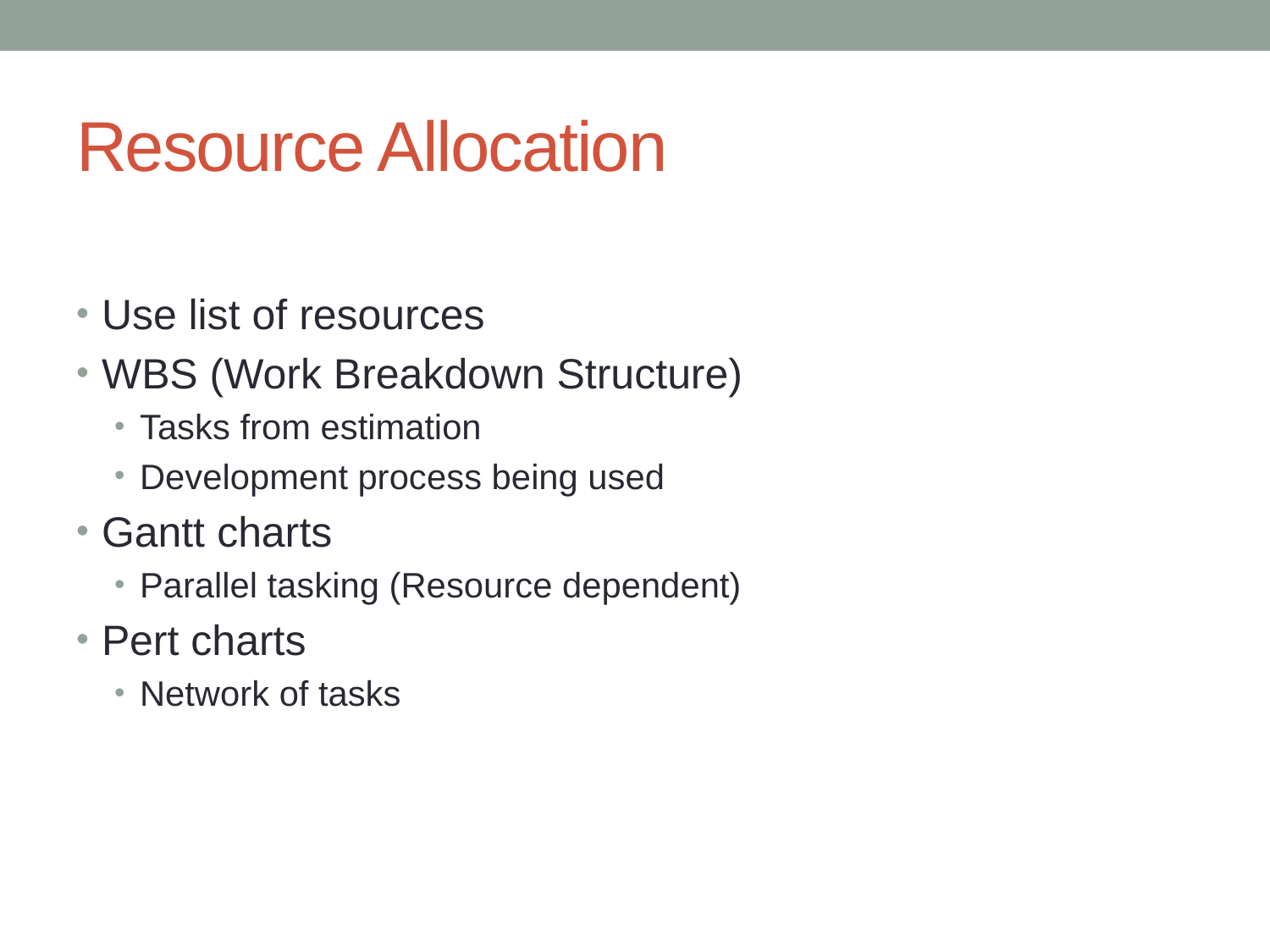

# Resource Allocation

Use list of resources
WBS (Work Breakdown Structure)
Tasks from estimation
Development process being used
Gantt charts
Parallel tasking (Resource dependent)
Pert charts
Network of tasks